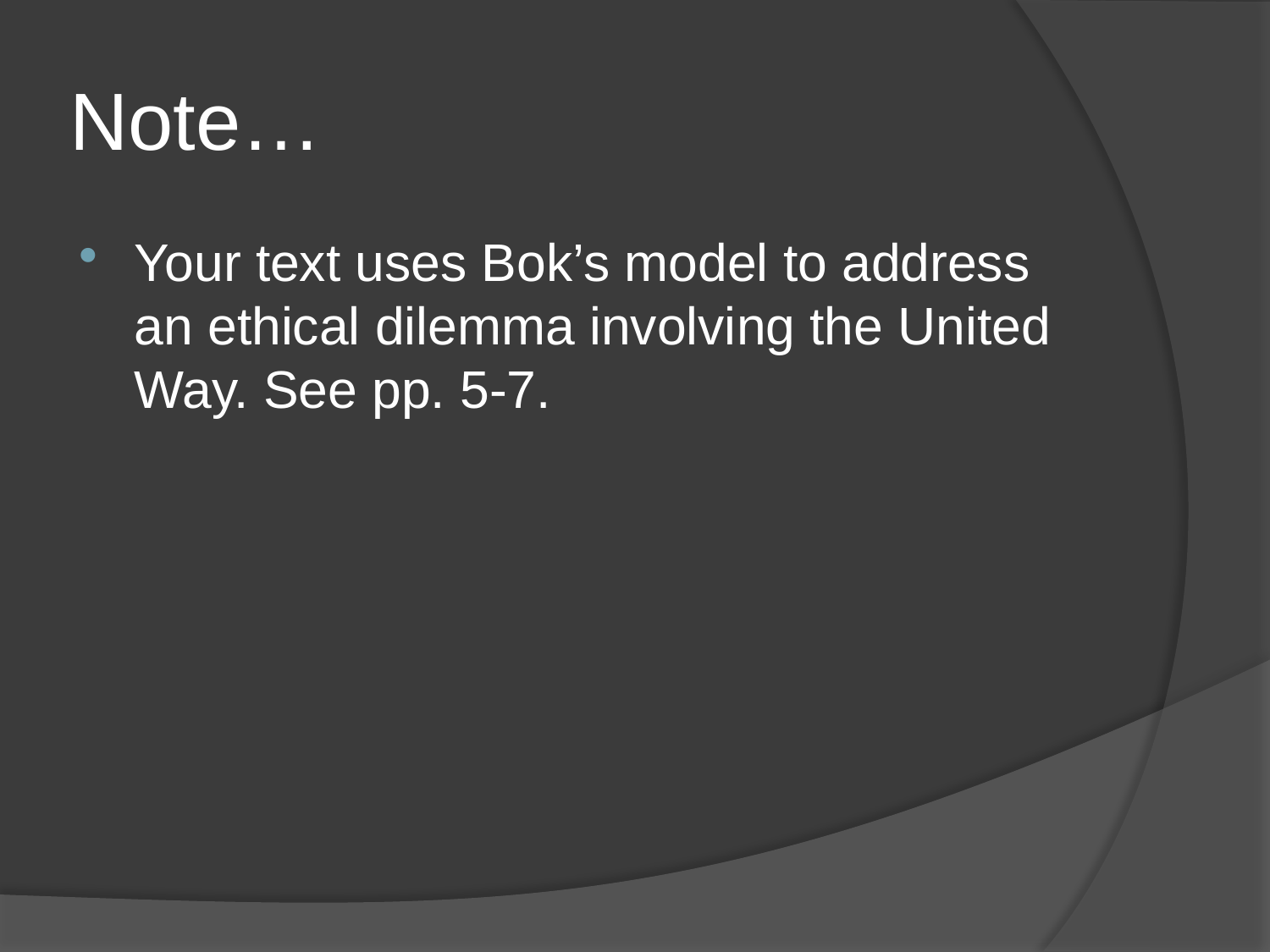

# Note…
Your text uses Bok’s model to address an ethical dilemma involving the United Way. See pp. 5-7.